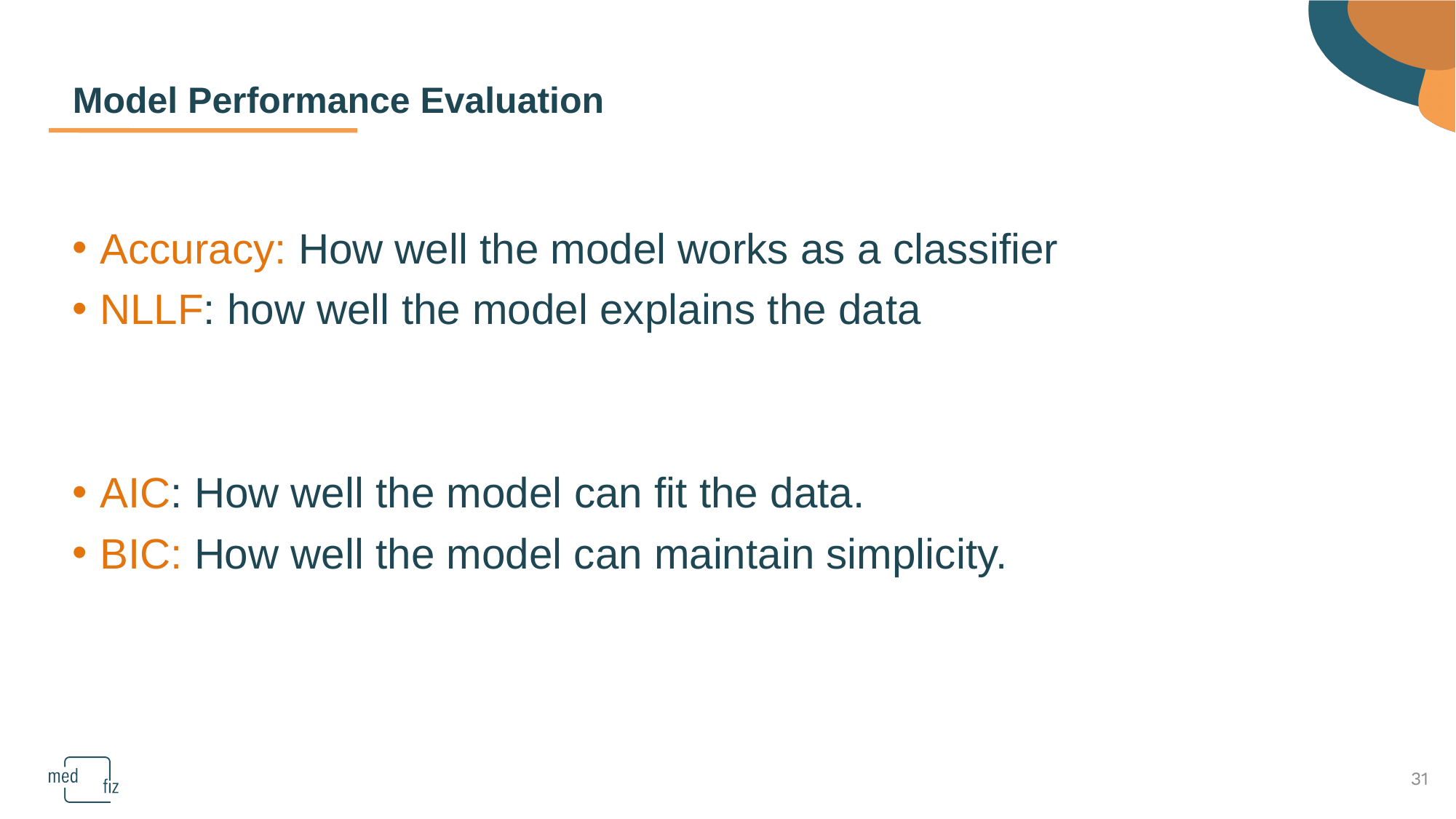

# Model Performance Evaluation
Accuracy: How well the model works as a classifier
NLLF: how well the model explains the data

AIC: How well the model can fit the data.
BIC: How well the model can maintain simplicity.